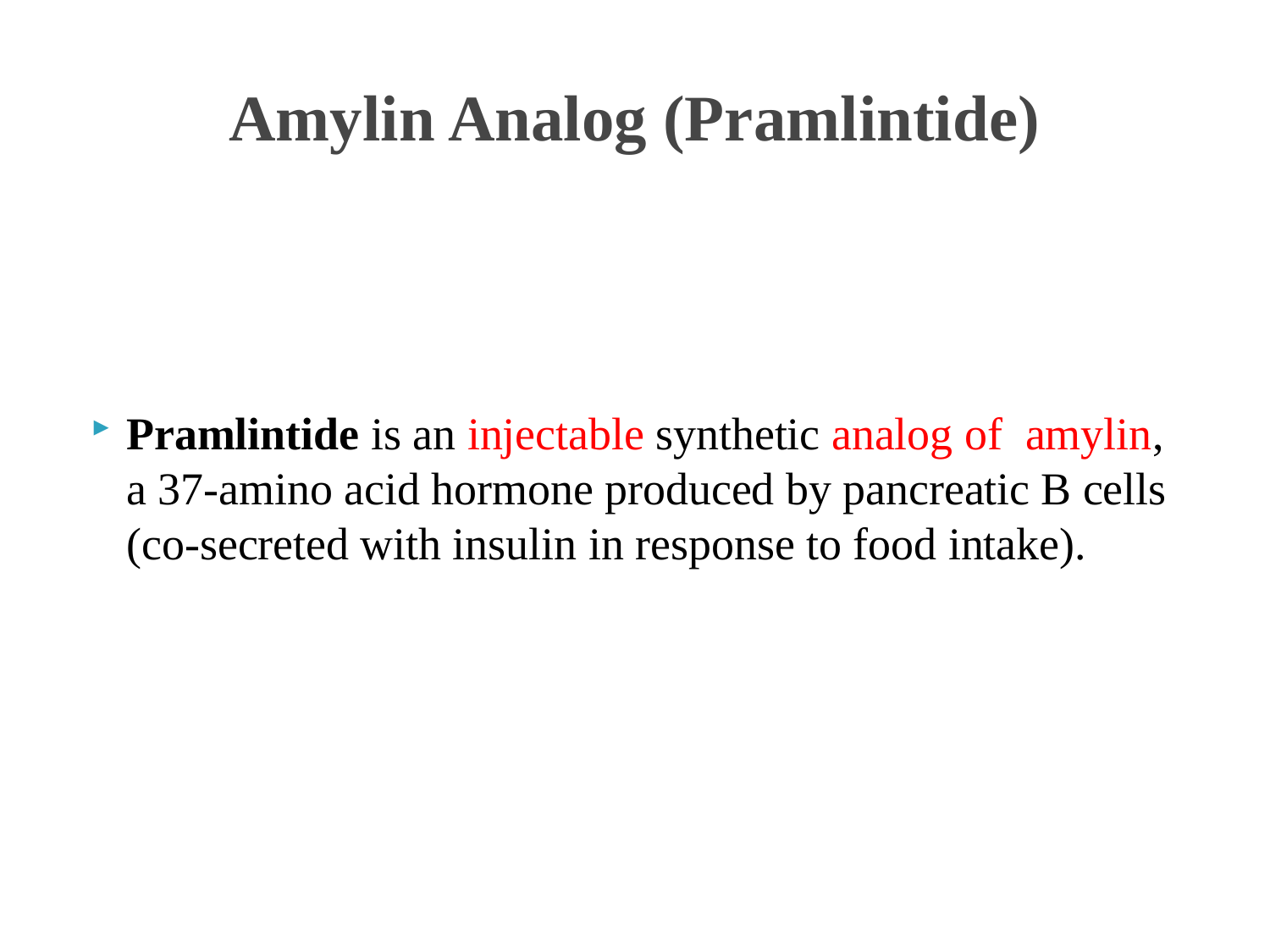

# Amylin Analog (Pramlintide)

Pramlintide is an injectable synthetic analog of  amylin, a 37-amino acid hormone produced by pancreatic B cells (co-secreted with insulin in response to food intake).